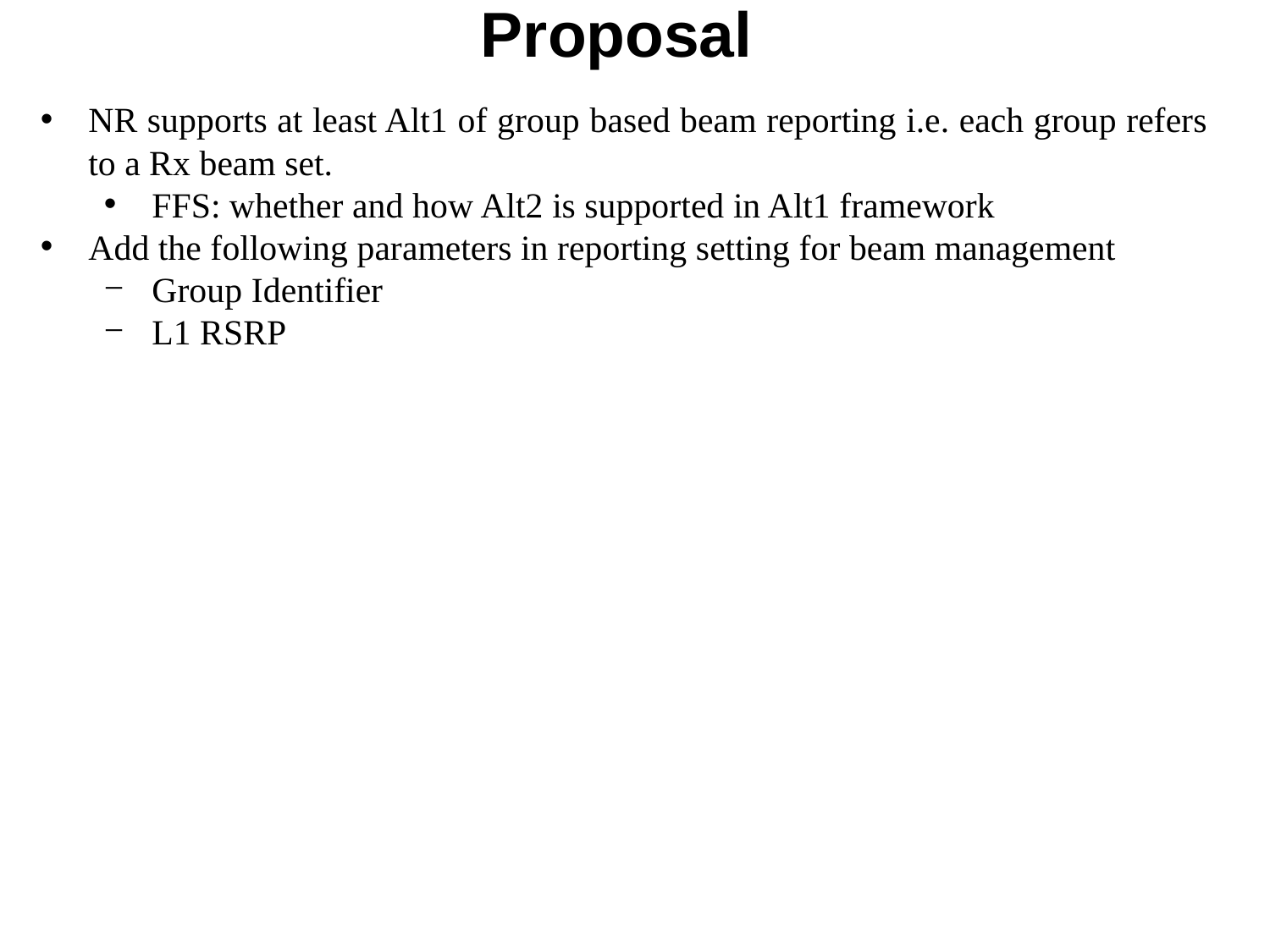

# Proposal
NR supports at least Alt1 of group based beam reporting i.e. each group refers to a Rx beam set.
FFS: whether and how Alt2 is supported in Alt1 framework
Add the following parameters in reporting setting for beam management
Group Identifier
L1 RSRP